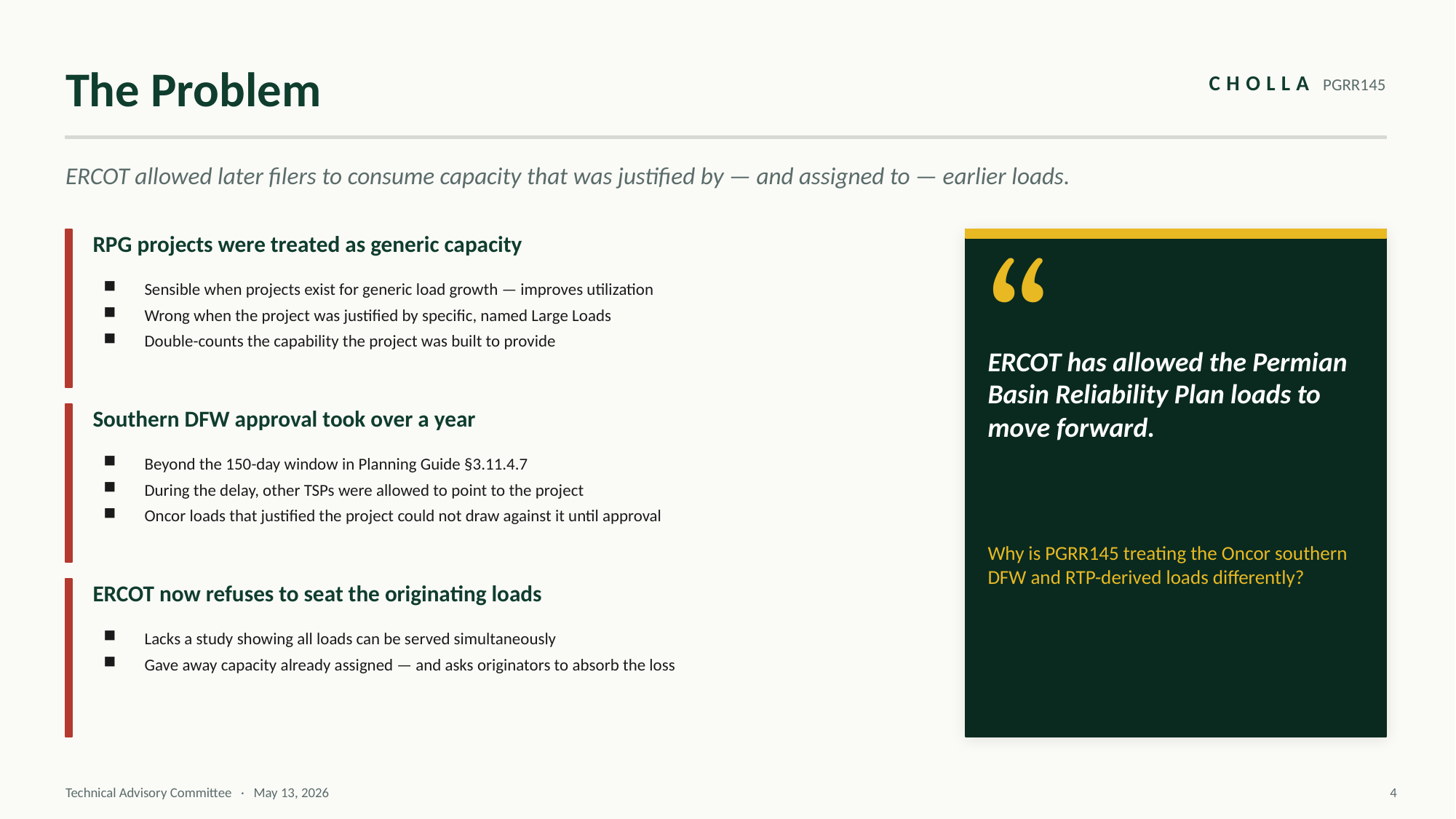

The Problem
CHOLLA  PGRR145

ERCOT allowed later filers to consume capacity that was justified by — and assigned to — earlier loads.

RPG projects were treated as generic capacity

“
Sensible when projects exist for generic load growth — improves utilization
Wrong when the project was justified by specific, named Large Loads
Double-counts the capability the project was built to provide
ERCOT has allowed the Permian Basin Reliability Plan loads to move forward.

Southern DFW approval took over a year
Beyond the 150-day window in Planning Guide §3.11.4.7
During the delay, other TSPs were allowed to point to the project
Oncor loads that justified the project could not draw against it until approval
Why is PGRR145 treating the Oncor southern DFW and RTP-derived loads differently?

ERCOT now refuses to seat the originating loads
Lacks a study showing all loads can be served simultaneously
Gave away capacity already assigned — and asks originators to absorb the loss
Technical Advisory Committee   ·   May 13, 2026
4